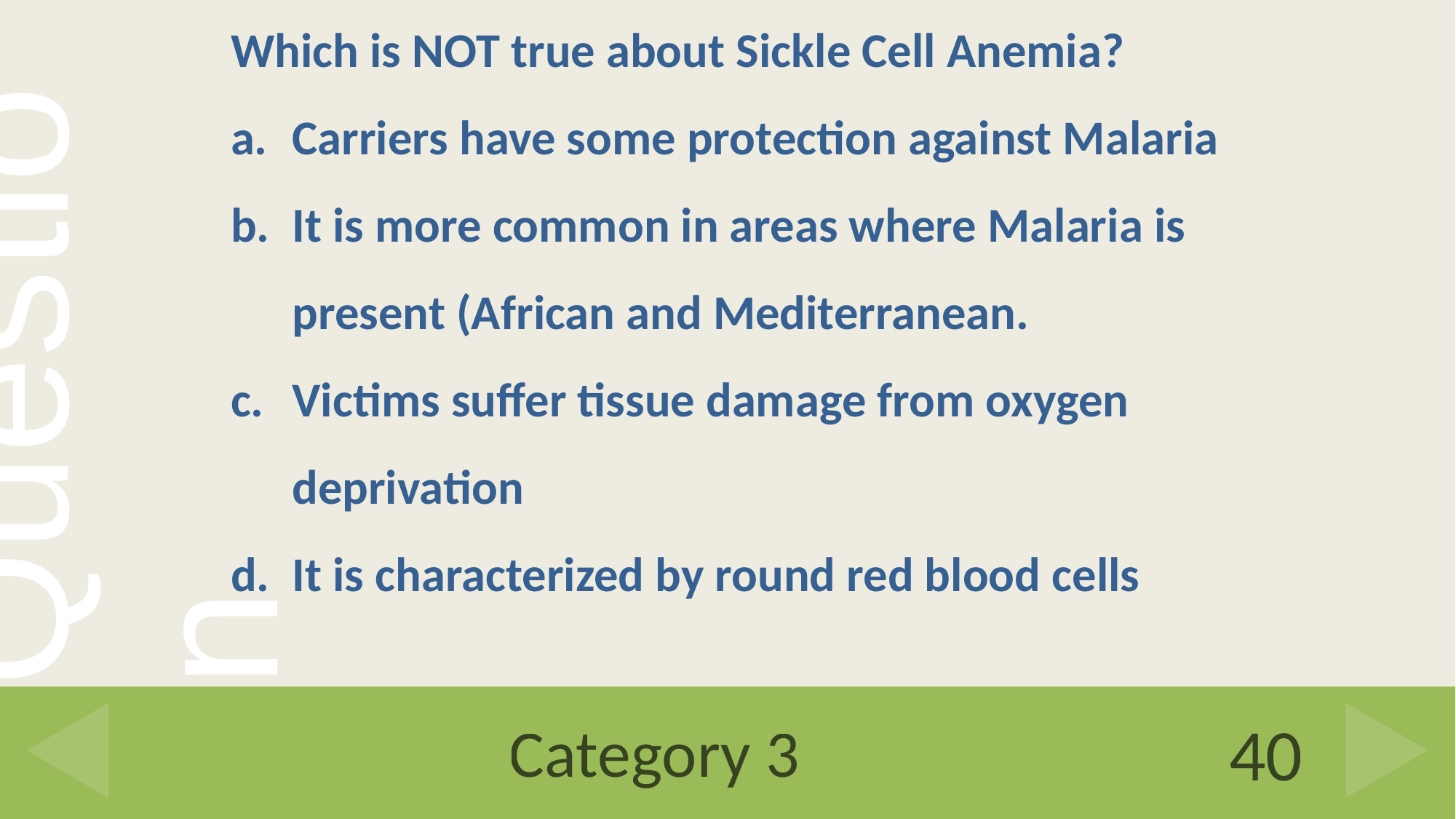

Which is NOT true about Sickle Cell Anemia?
Carriers have some protection against Malaria
It is more common in areas where Malaria is present (African and Mediterranean.
Victims suffer tissue damage from oxygen deprivation
It is characterized by round red blood cells

# Category 3
40